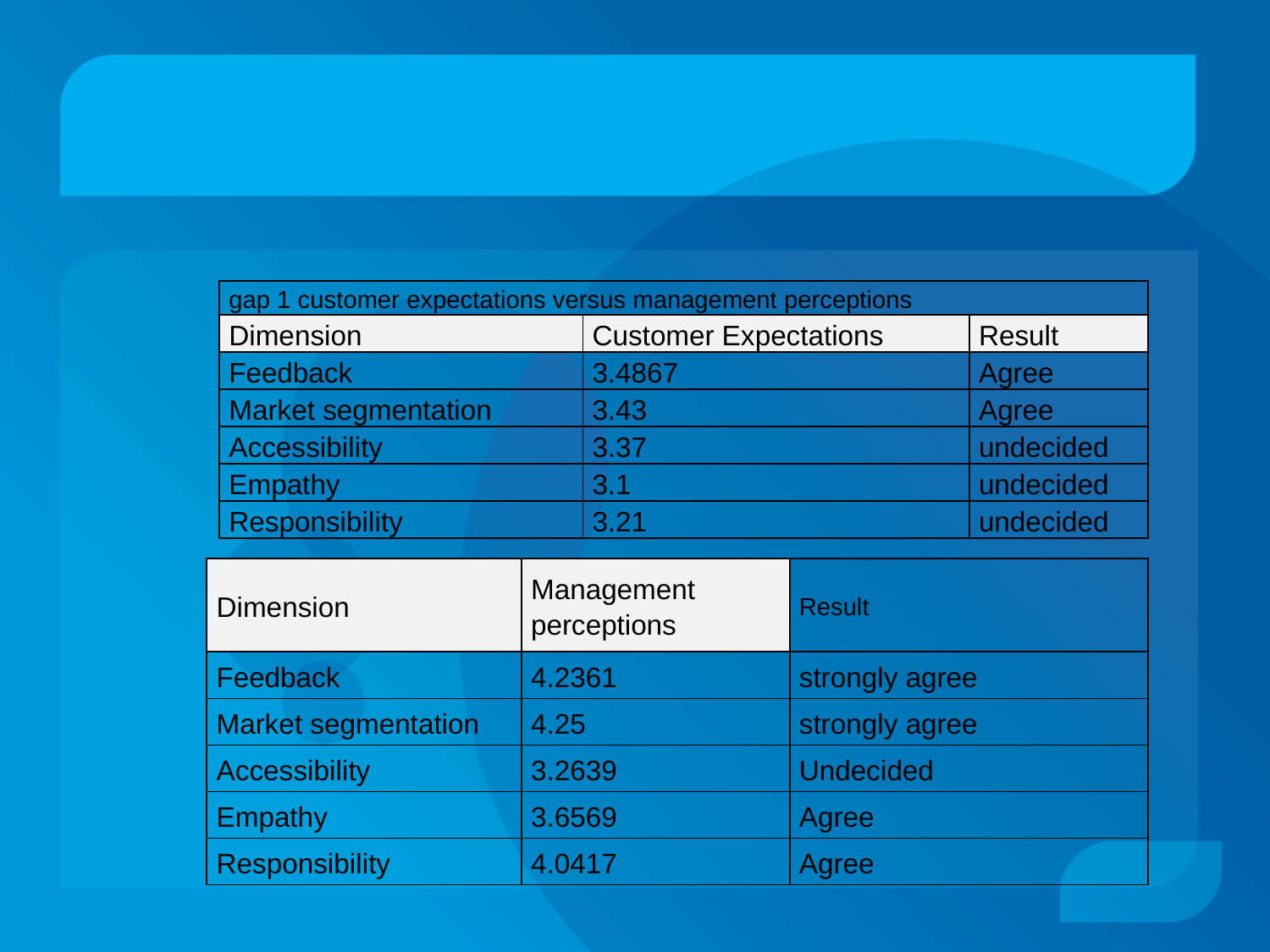

| gap 1 customer expectations versus management perceptions |  |  |
| --- | --- | --- |
| Dimension | Customer Expectations | Result |
| Feedback | 3.4867 | Agree |
| Market segmentation | 3.43 | Agree |
| Accessibility | 3.37 | undecided |
| Empathy | 3.1 | undecided |
| Responsibility | 3.21 | undecided |
| Dimension | Management perceptions | Result |
| --- | --- | --- |
| Feedback | 4.2361 | strongly agree |
| Market segmentation | 4.25 | strongly agree |
| Accessibility | 3.2639 | Undecided |
| Empathy | 3.6569 | Agree |
| Responsibility | 4.0417 | Agree |